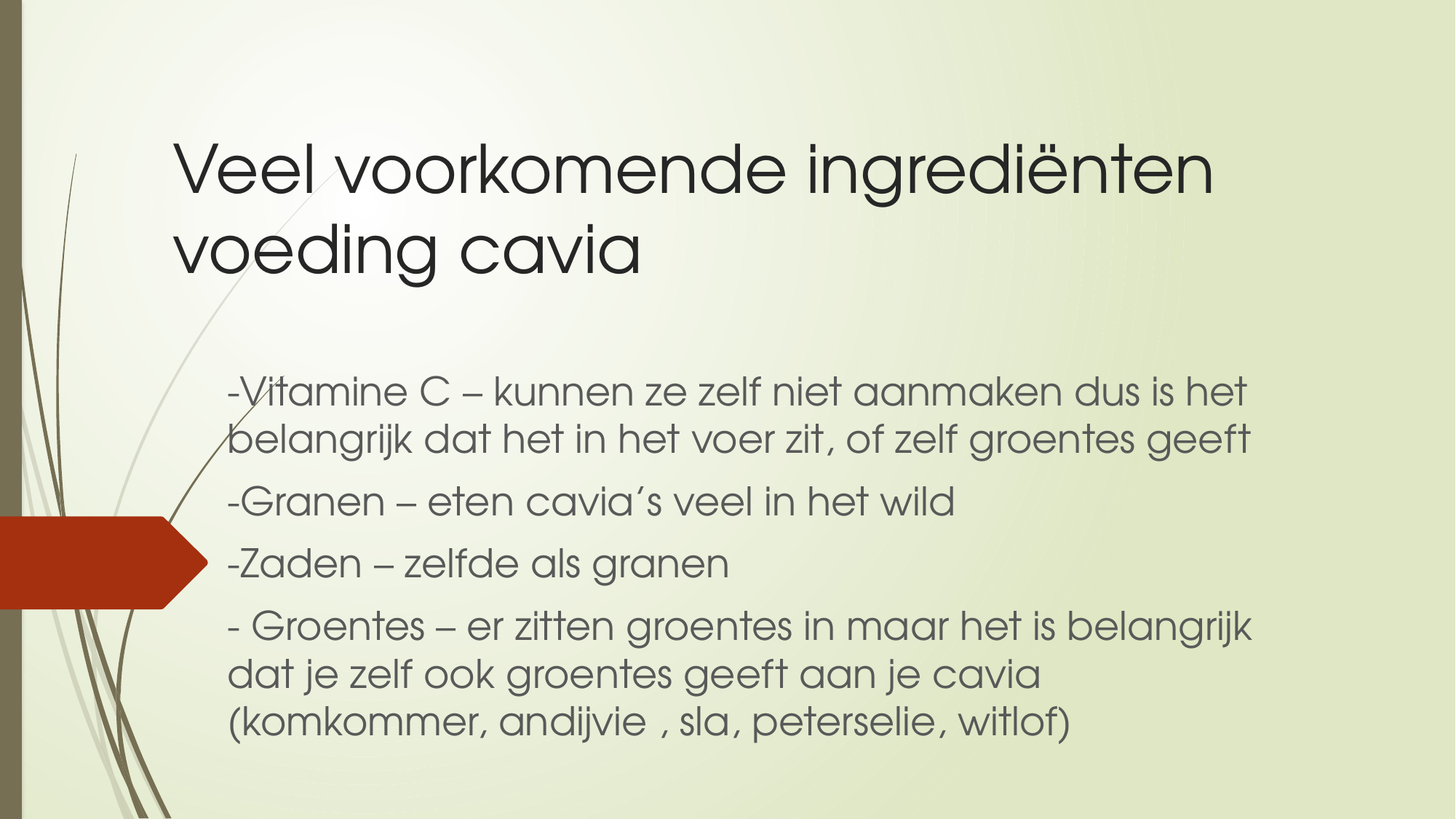

# Veel voorkomende ingrediënten voeding cavia
-Vitamine C – kunnen ze zelf niet aanmaken dus is het belangrijk dat het in het voer zit, of zelf groentes geeft
-Granen – eten cavia’s veel in het wild
-Zaden – zelfde als granen
- Groentes – er zitten groentes in maar het is belangrijk dat je zelf ook groentes geeft aan je cavia (komkommer, andijvie , sla, peterselie, witlof)